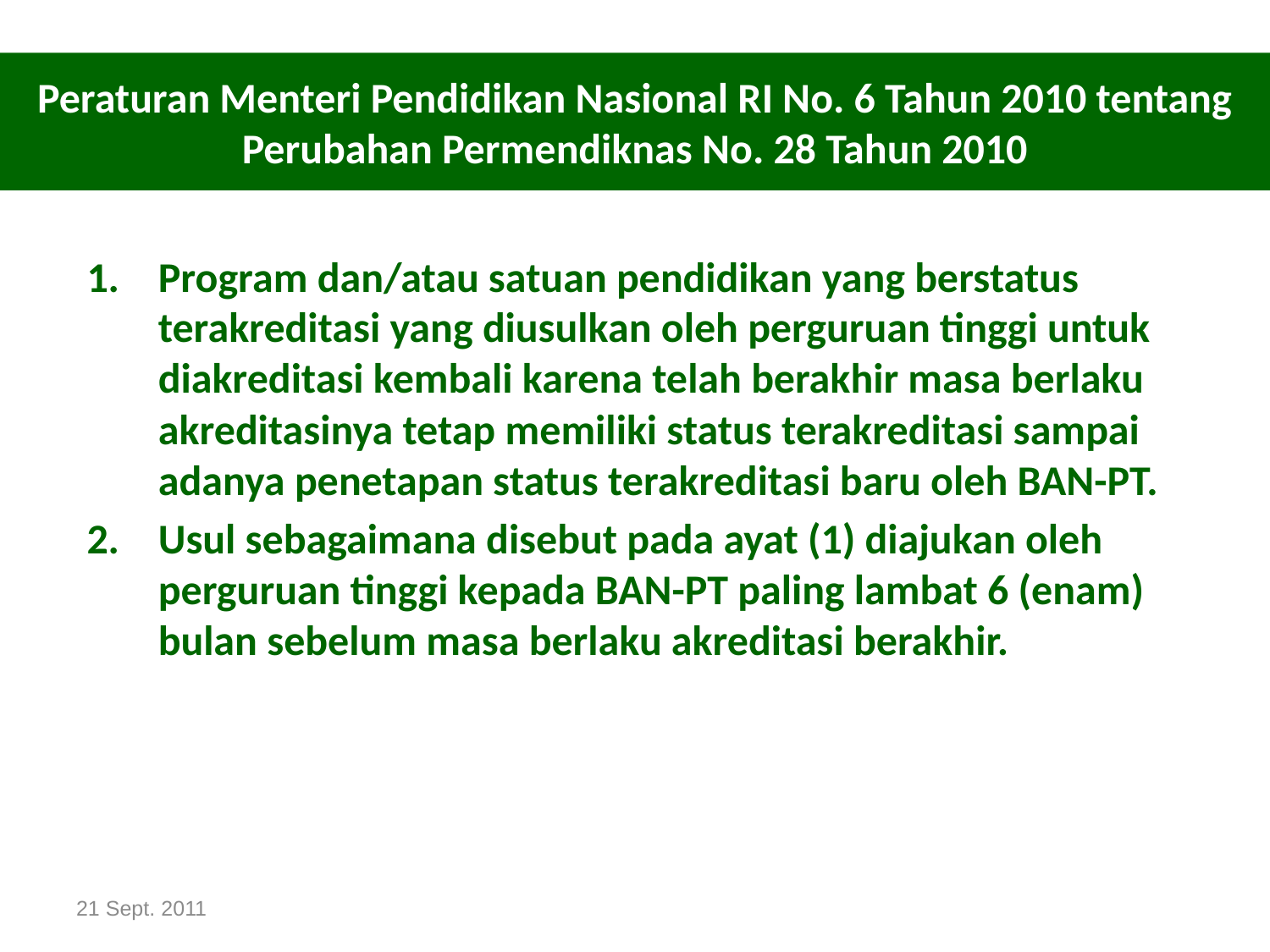

# Peraturan Menteri Pendidikan Nasional RI No. 6 Tahun 2010 tentang Perubahan Permendiknas No. 28 Tahun 2010
Program dan/atau satuan pendidikan yang berstatus terakreditasi yang diusulkan oleh perguruan tinggi untuk diakreditasi kembali karena telah berakhir masa berlaku akreditasinya tetap memiliki status terakreditasi sampai adanya penetapan status terakreditasi baru oleh BAN-PT.
Usul sebagaimana disebut pada ayat (1) diajukan oleh perguruan tinggi kepada BAN-PT paling lambat 6 (enam) bulan sebelum masa berlaku akreditasi berakhir.
21 Sept. 2011